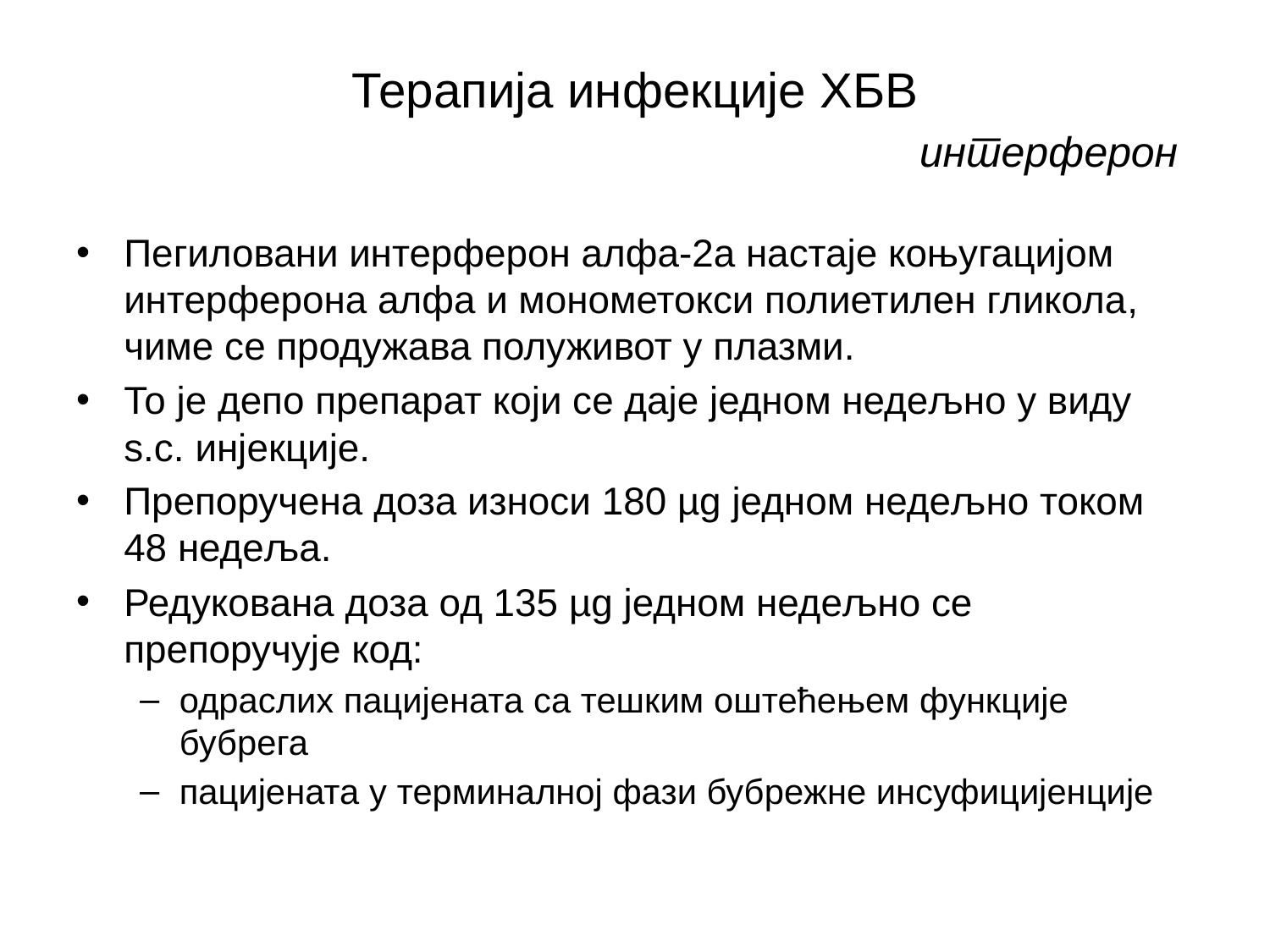

# Терапија инфекције ХБВ интерферон
Пегиловани интерферон алфа-2а настаје коњугацијом интерферона алфа и монометокси полиетилен гликола, чиме се продужава полуживот у плазми.
То је депо препарат који се даје једном недељно у виду s.c. инјекције.
Препоручена доза износи 180 µg једном недељно током 48 недеља.
Редукована доза од 135 µg једном недељно се препоручује код:
одраслих пацијената са тешким оштећењем функције бубрега
пацијената у терминалној фази бубрeжне инсуфицијенције